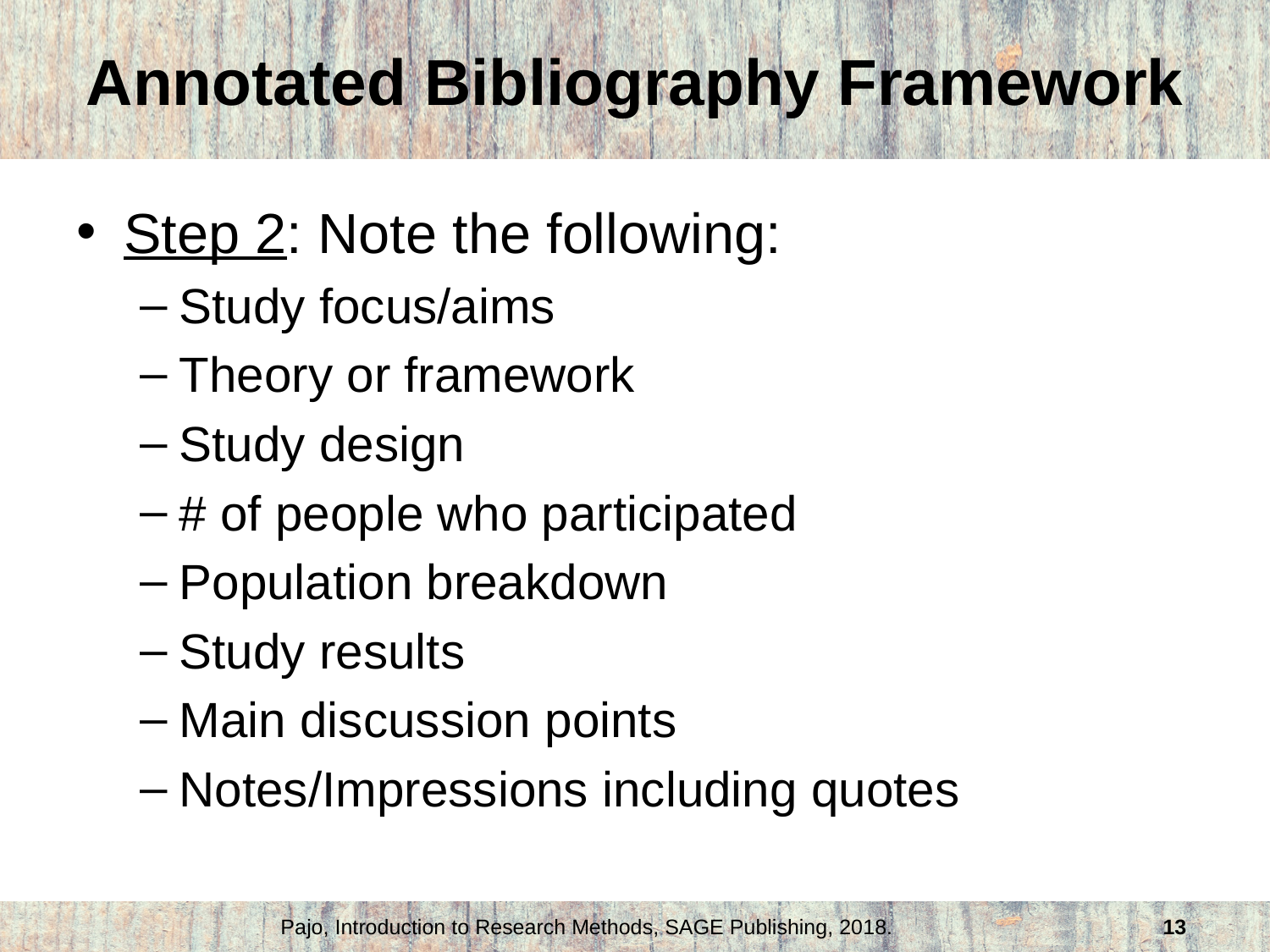

# Annotated Bibliography Framework
Step 2: Note the following:
Study focus/aims
Theory or framework
Study design
# of people who participated
Population breakdown
Study results
Main discussion points
Notes/Impressions including quotes

Pajo, Introduction to Research Methods, SAGE Publishing, 2018.
13